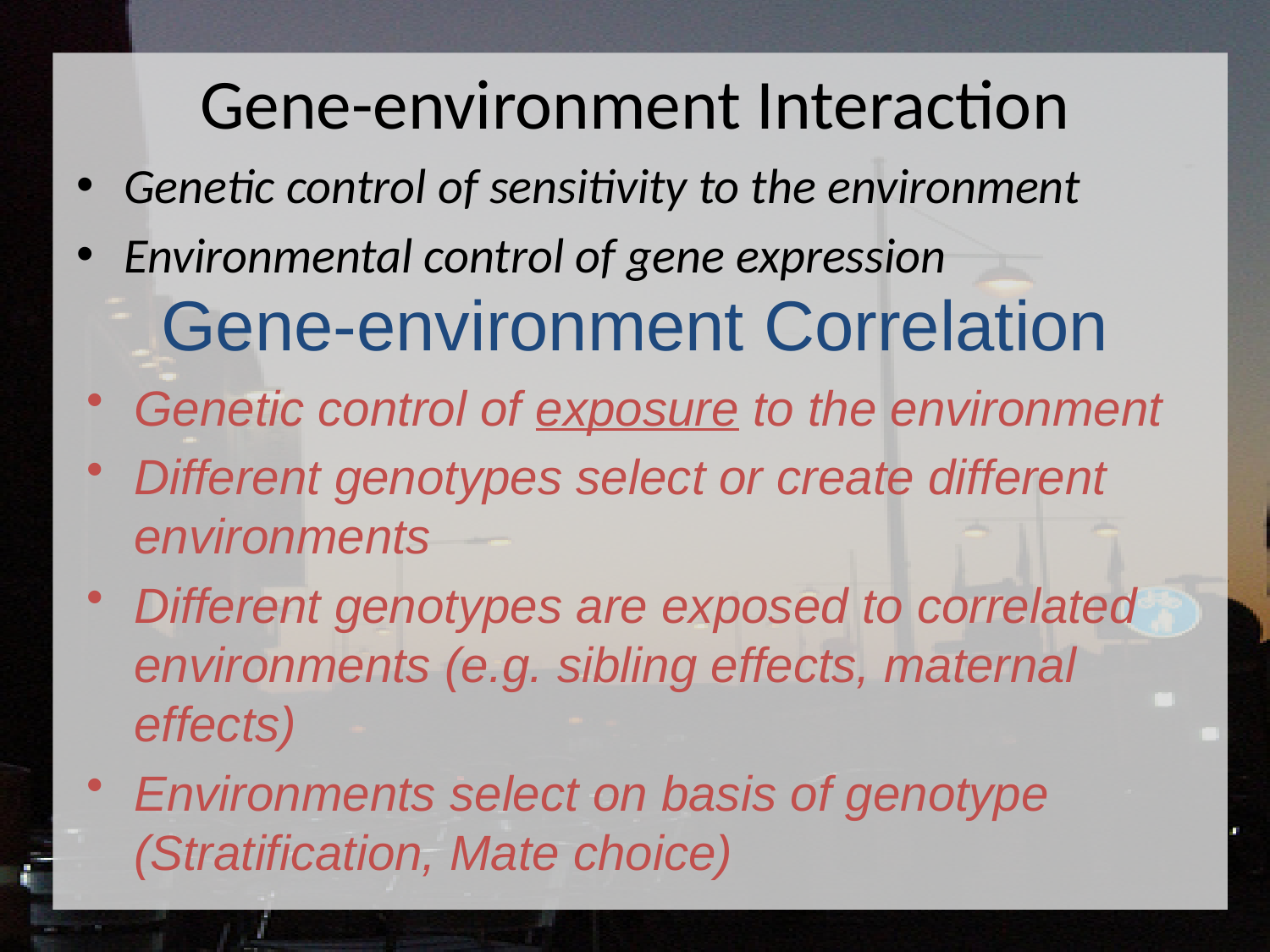

# Gene-environment Interaction

Genetic control of sensitivity to the environment
Environmental control of gene expression
Gene-environment Correlation
Genetic control of exposure to the environment
Different genotypes select or create different environments
Different genotypes are exposed to correlated environments (e.g. sibling effects, maternal effects)
Environments select on basis of genotype (Stratification, Mate choice)